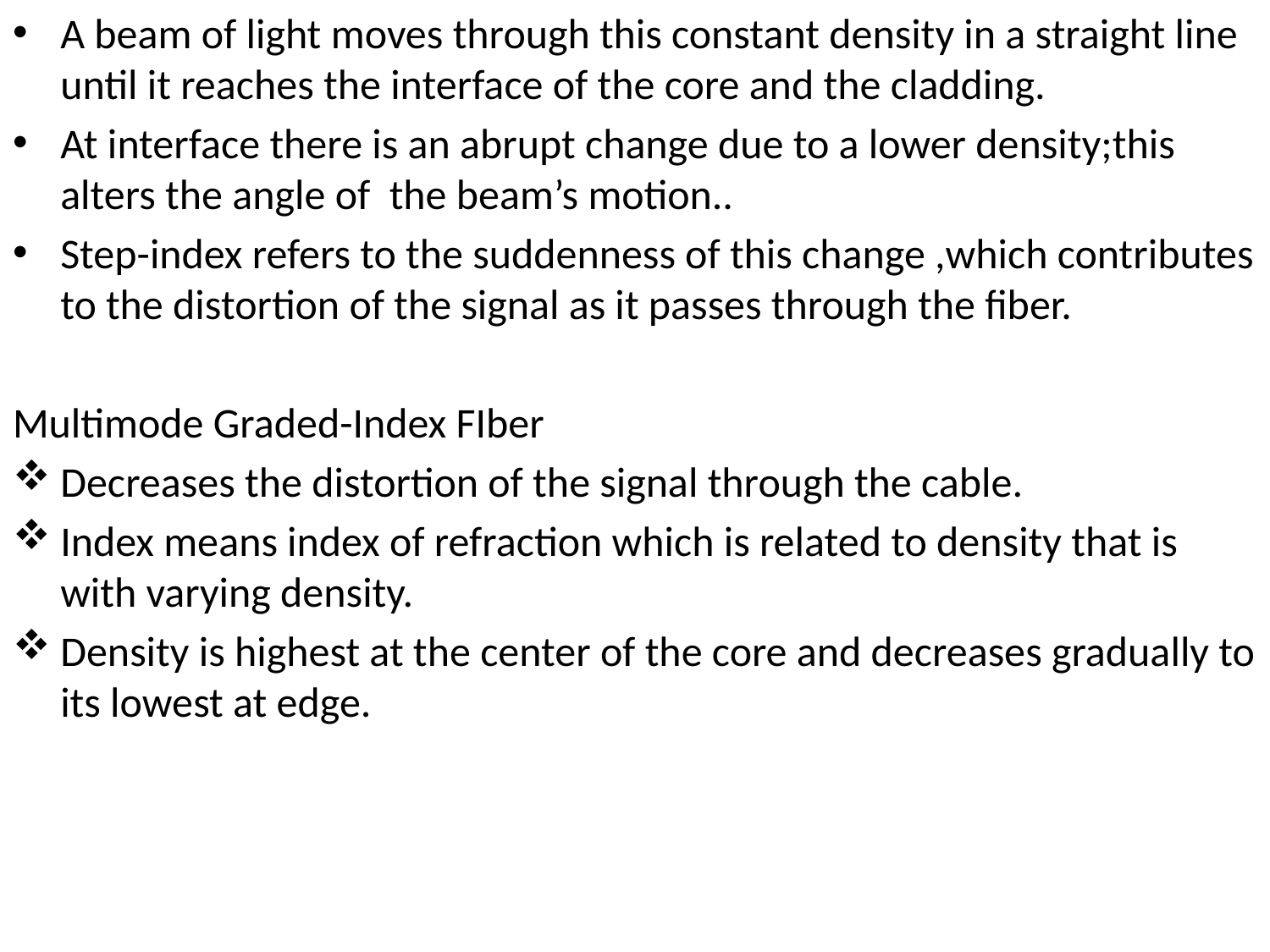

A beam of light moves through this constant density in a straight line until it reaches the interface of the core and the cladding.
At interface there is an abrupt change due to a lower density;this alters the angle of  the beam’s motion..
Step-index refers to the suddenness of this change ,which contributes to the distortion of the signal as it passes through the fiber.

Multimode Graded-Index FIber
Decreases the distortion of the signal through the cable.
Index means index of refraction which is related to density that is with varying density.
Density is highest at the center of the core and decreases gradually to its lowest at edge.

#